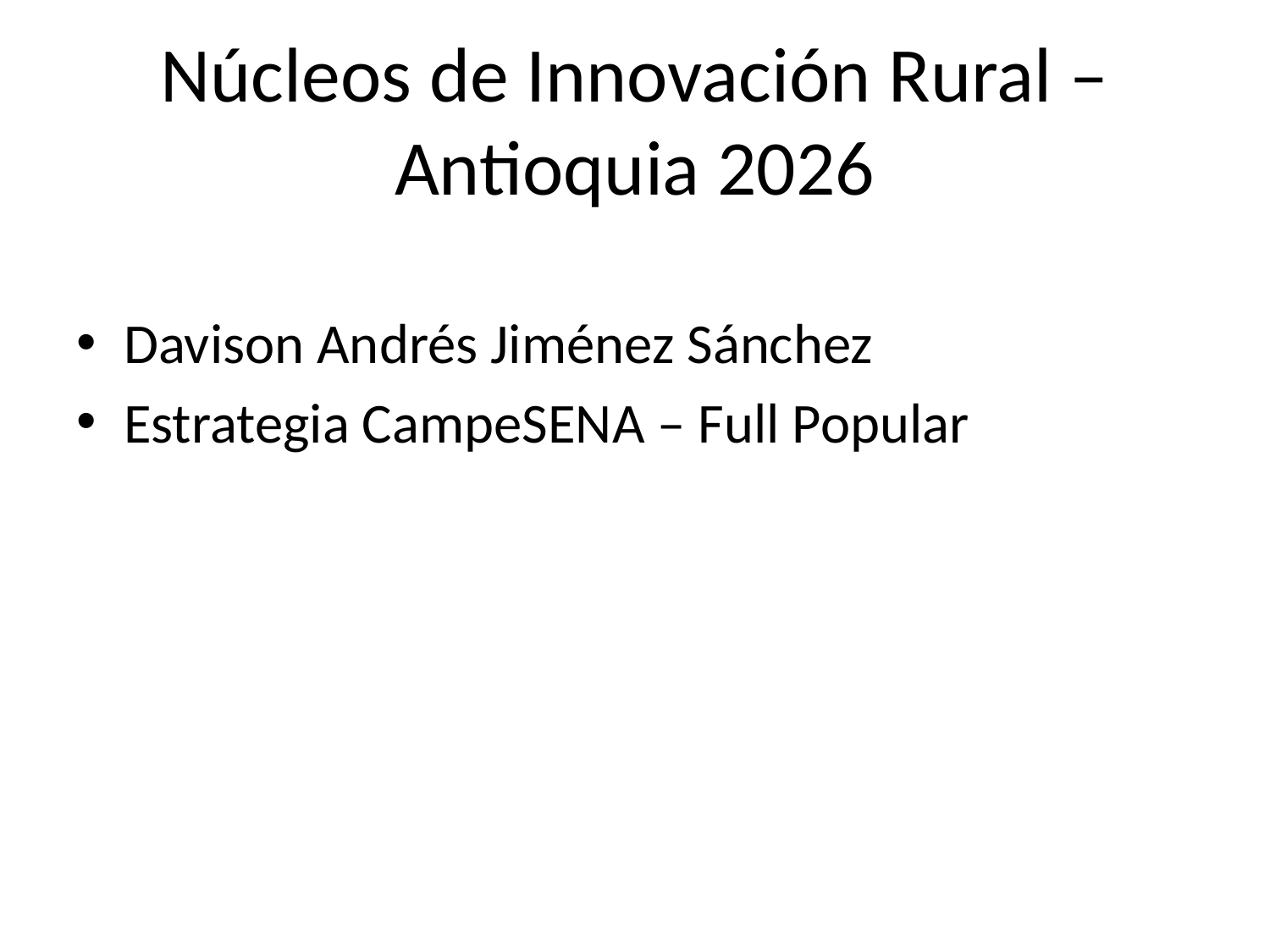

# Núcleos de Innovación Rural – Antioquia 2026

Davison Andrés Jiménez Sánchez
Estrategia CampeSENA – Full Popular